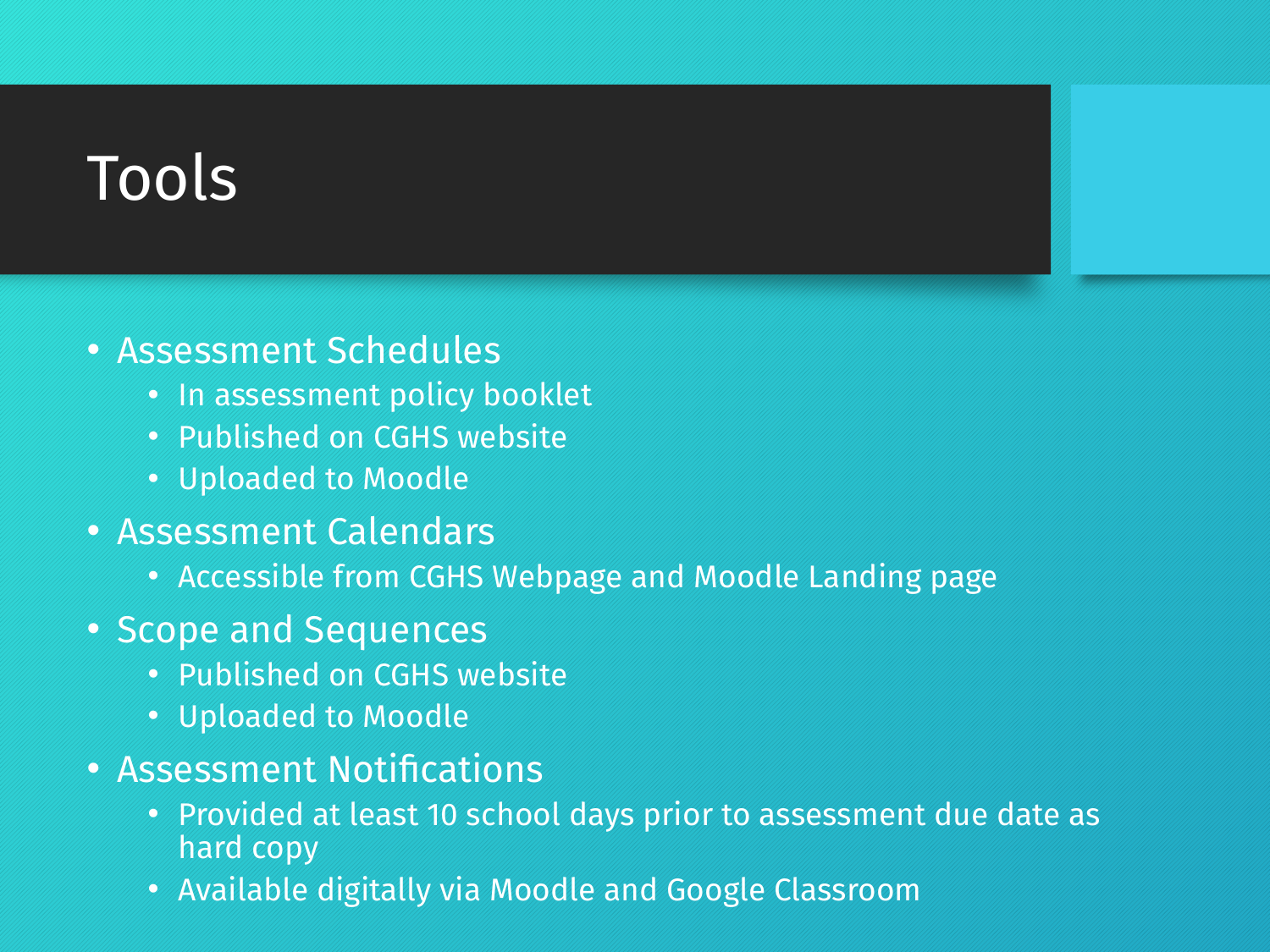

# Tools
Assessment Schedules
In assessment policy booklet
Published on CGHS website
Uploaded to Moodle
Assessment Calendars
Accessible from CGHS Webpage and Moodle Landing page
Scope and Sequences
Published on CGHS website
Uploaded to Moodle
Assessment Notifications
Provided at least 10 school days prior to assessment due date as hard copy
Available digitally via Moodle and Google Classroom